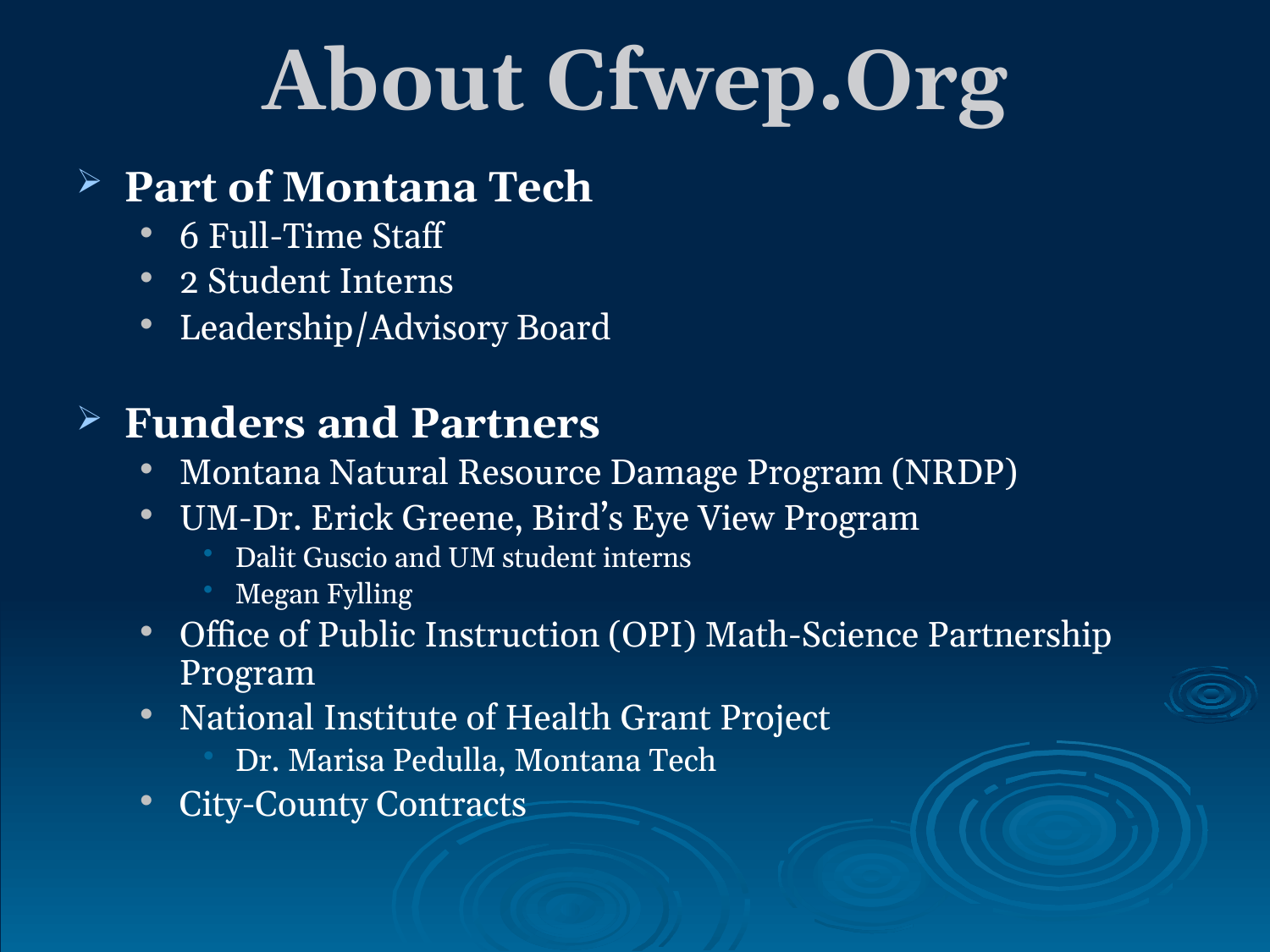

# About Cfwep.Org
Part of Montana Tech
6 Full-Time Staff
2 Student Interns
Leadership/Advisory Board
Funders and Partners
Montana Natural Resource Damage Program (NRDP)
UM-Dr. Erick Greene, Bird’s Eye View Program
Dalit Guscio and UM student interns
Megan Fylling
Office of Public Instruction (OPI) Math-Science Partnership Program
National Institute of Health Grant Project
Dr. Marisa Pedulla, Montana Tech
City-County Contracts